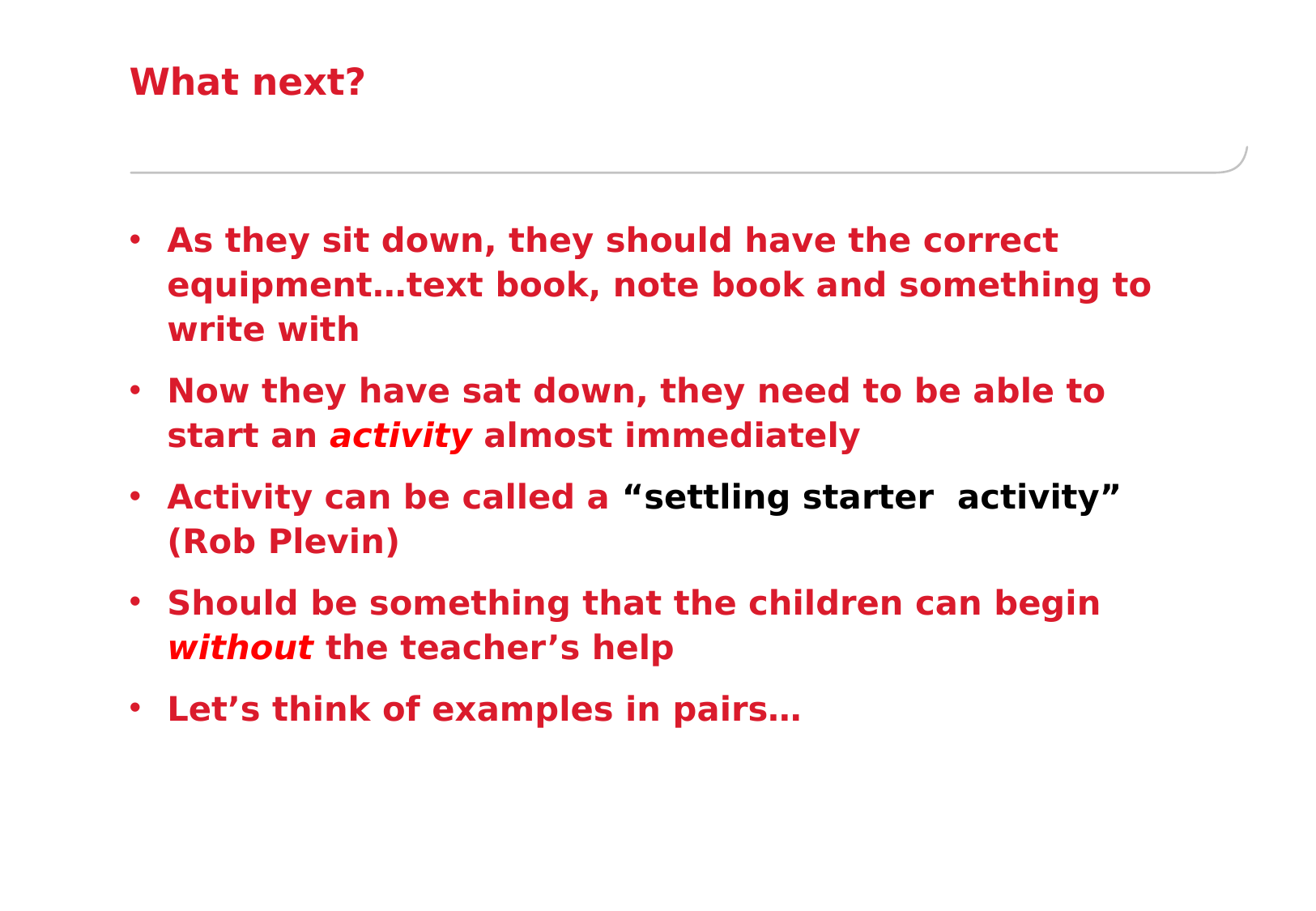

# What next?
As they sit down, they should have the correct equipment…text book, note book and something to write with
Now they have sat down, they need to be able to start an activity almost immediately
Activity can be called a “settling starter  activity” (Rob Plevin)
Should be something that the children can begin without the teacher’s help
Let’s think of examples in pairs…